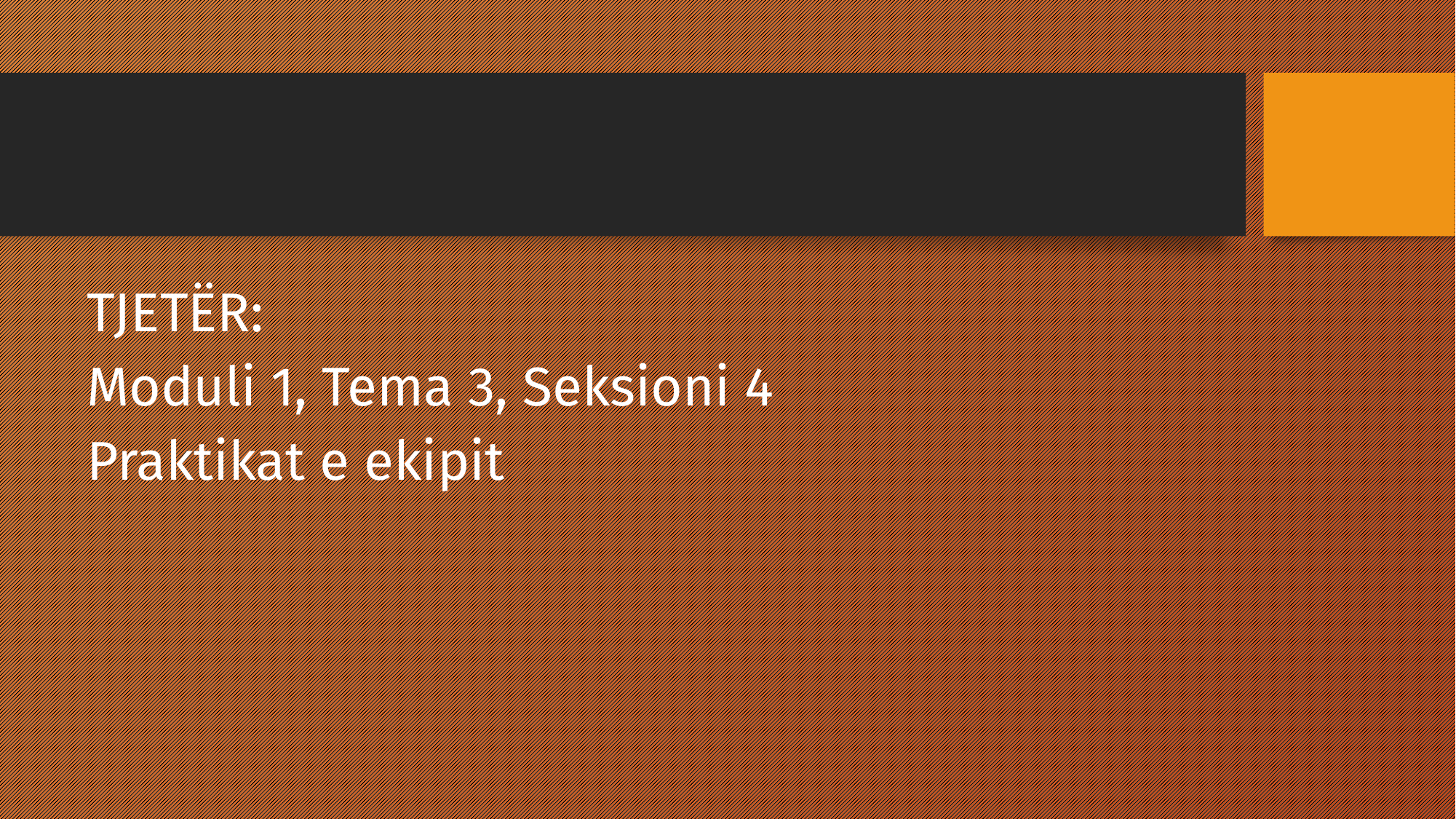

#
TJETËR:
Moduli 1, Tema 3, Seksioni 4
Praktikat e ekipit